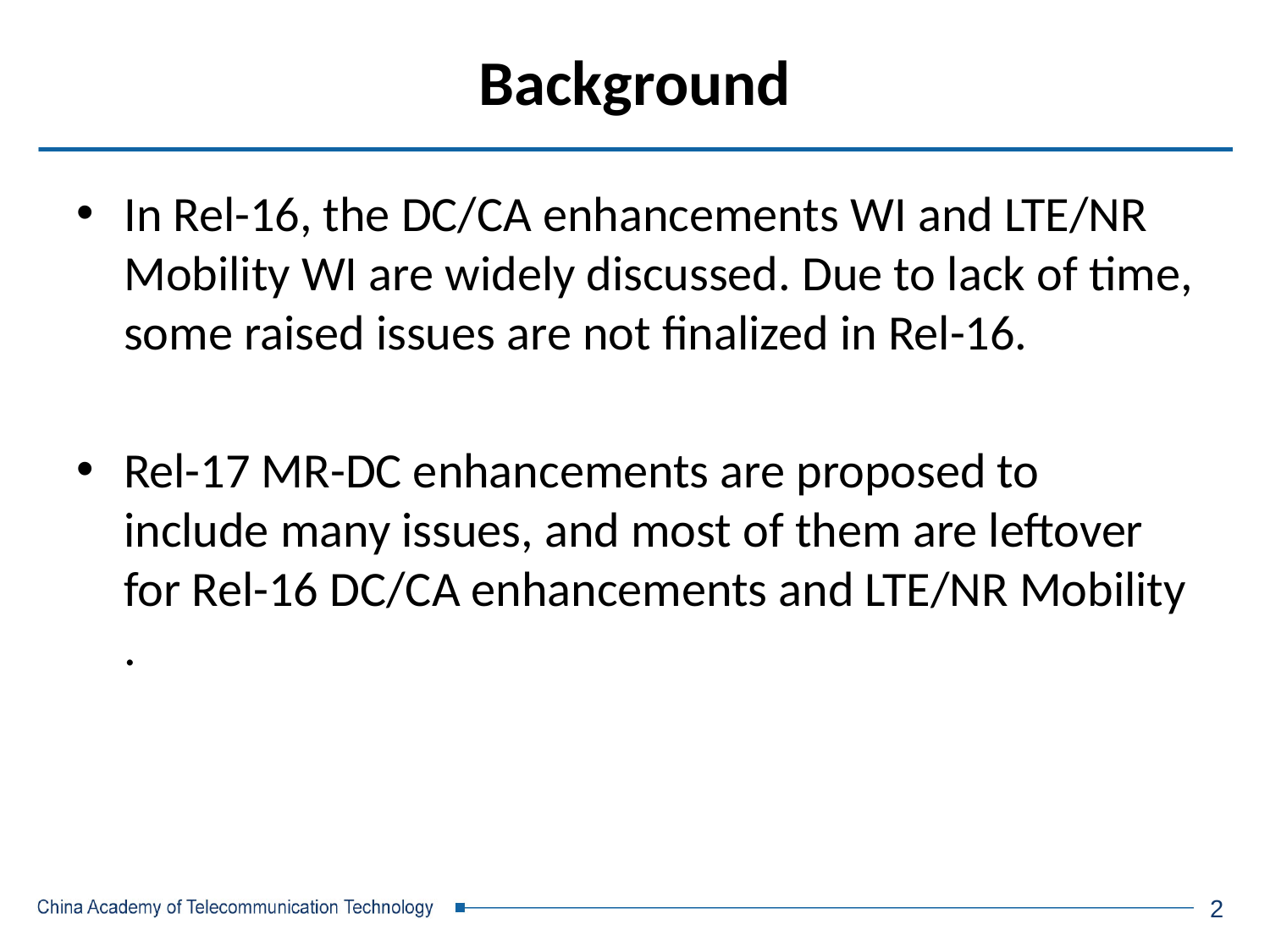

# Background
In Rel-16, the DC/CA enhancements WI and LTE/NR Mobility WI are widely discussed. Due to lack of time, some raised issues are not finalized in Rel-16.

Rel-17 MR-DC enhancements are proposed to include many issues, and most of them are leftover for Rel-16 DC/CA enhancements and LTE/NR Mobility .
2